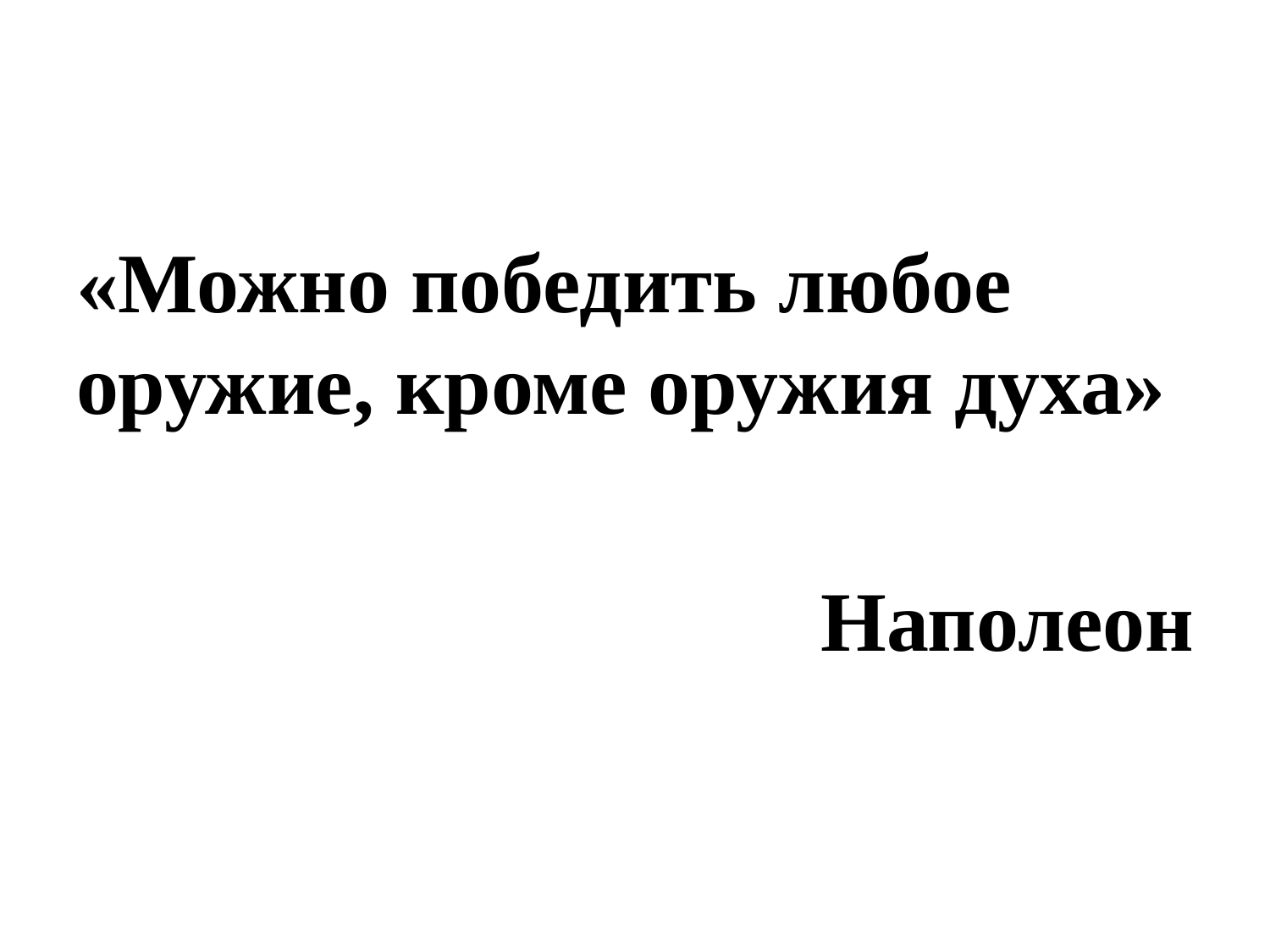

#
«Можно победить любое оружие, кроме оружия духа»

Наполеон